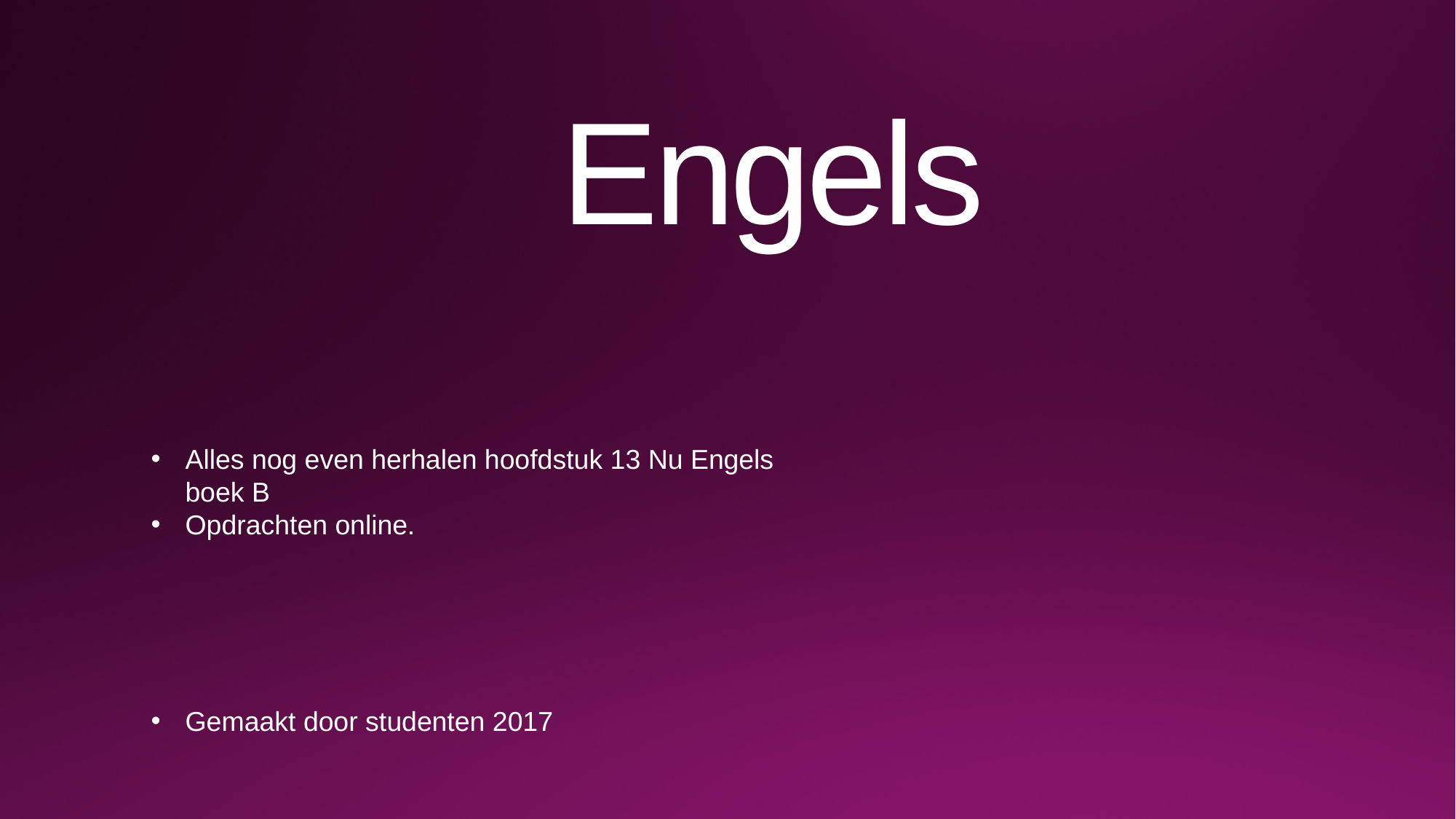

# Engels
Alles nog even herhalen hoofdstuk 13 Nu Engels  boek B
Opdrachten online.

Gemaakt door studenten 2017